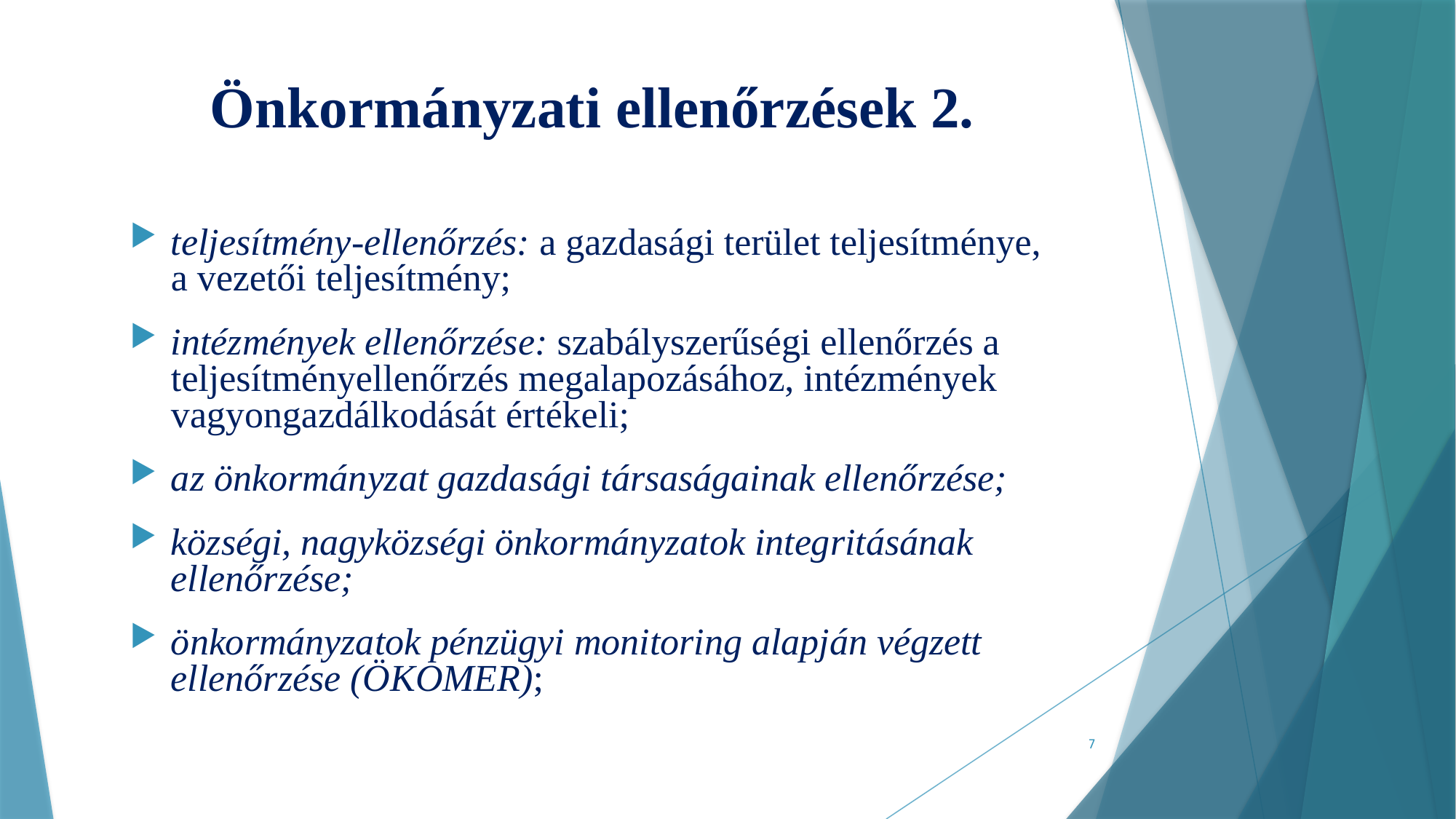

# Önkormányzati ellenőrzések 2.
teljesítmény-ellenőrzés: a gazdasági terület teljesítménye, a vezetői teljesítmény;
intézmények ellenőrzése: szabályszerűségi ellenőrzés a teljesítményellenőrzés megalapozásához, intézmények vagyongazdálkodását értékeli;
az önkormányzat gazdasági társaságainak ellenőrzése;
községi, nagyközségi önkormányzatok integritásának ellenőrzése;
önkormányzatok pénzügyi monitoring alapján végzett ellenőrzése (ÖKOMER);
7